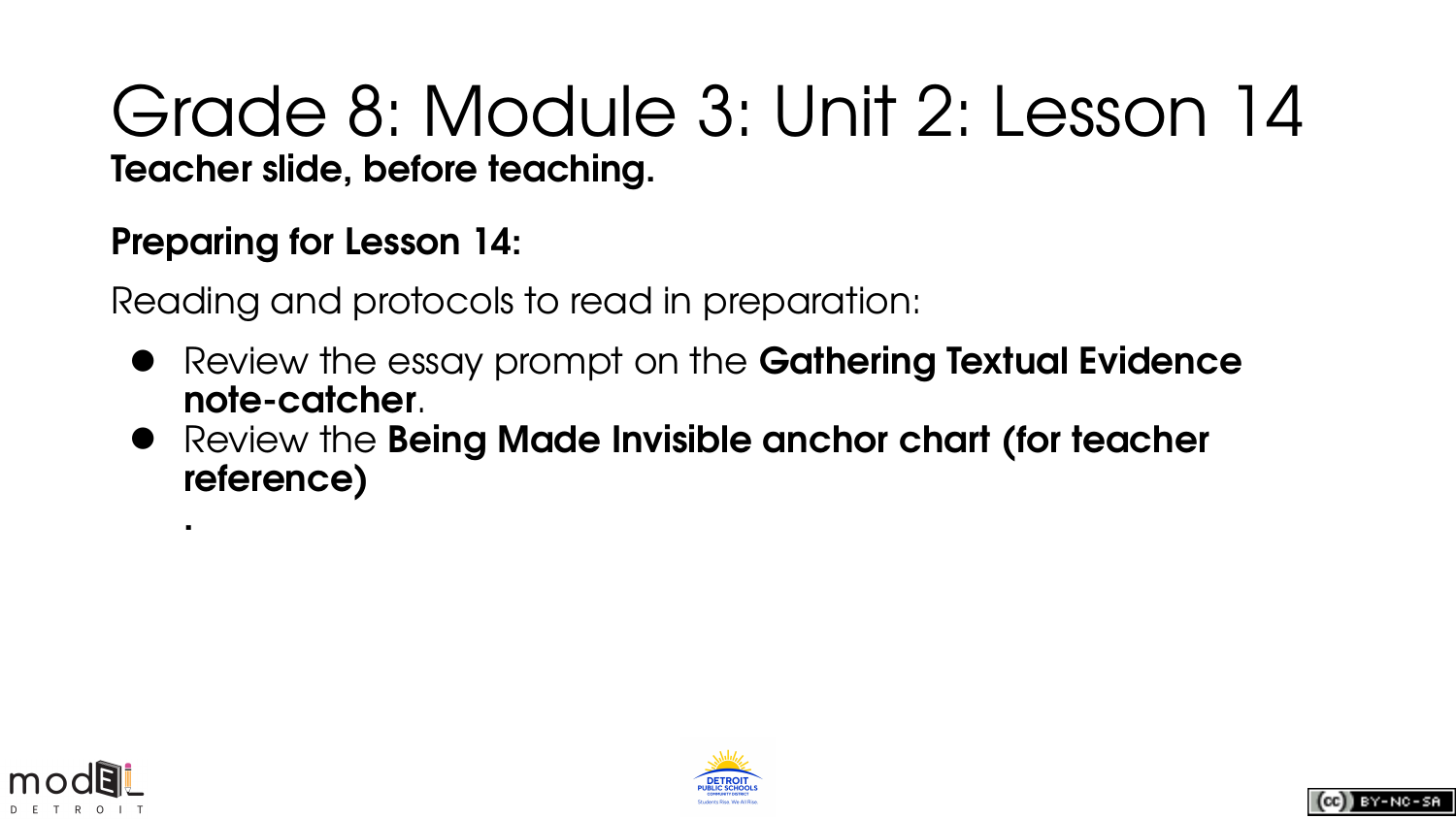

# Grade 8: Module 3: Unit 2: Lesson 14
Teacher slide, before teaching.

Preparing for Lesson 14:
Reading and protocols to read in preparation:
Review the essay prompt on the Gathering Textual Evidence note-catcher.
Review the Being Made Invisible anchor chart (for teacher reference)
.